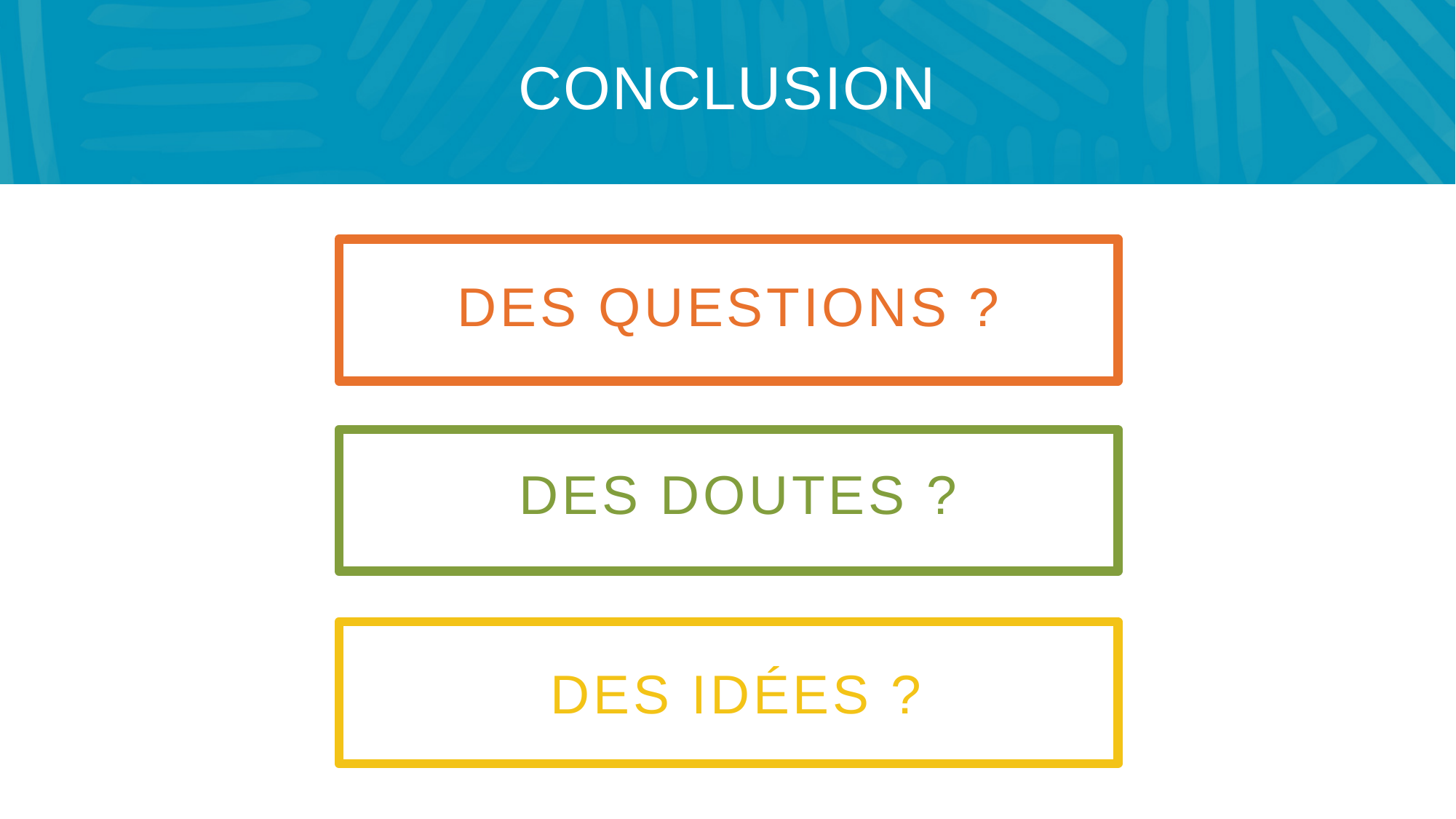

# Conclusion
DES QUESTIONS ?

DES DOUTES ?

DES IDÉES ?